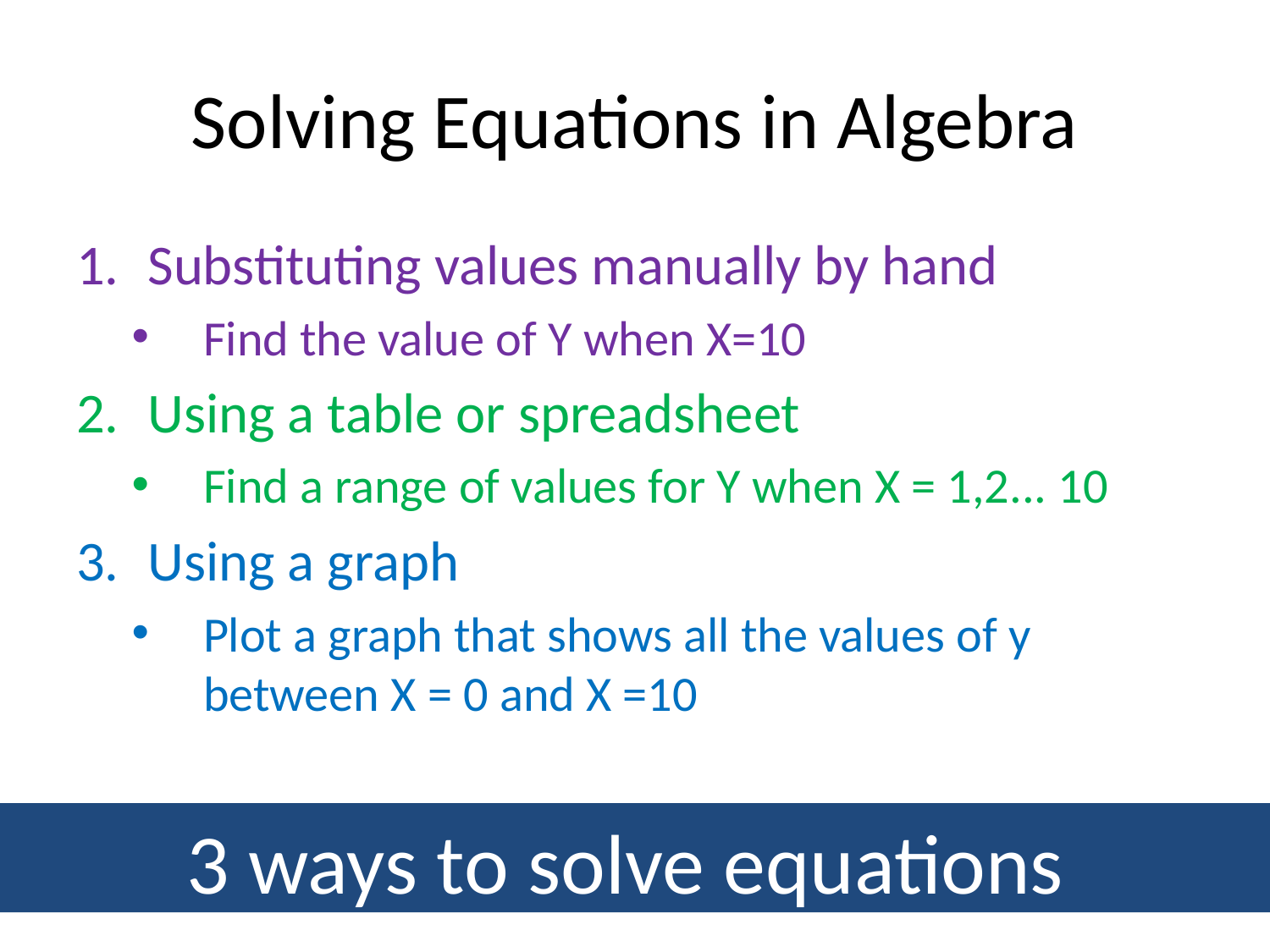

# Solving Equations in Algebra
Substituting values manually by hand
Find the value of Y when X=10
Using a table or spreadsheet
Find a range of values for Y when X = 1,2... 10
Using a graph
Plot a graph that shows all the values of y between X = 0 and X =10
3 ways to solve equations